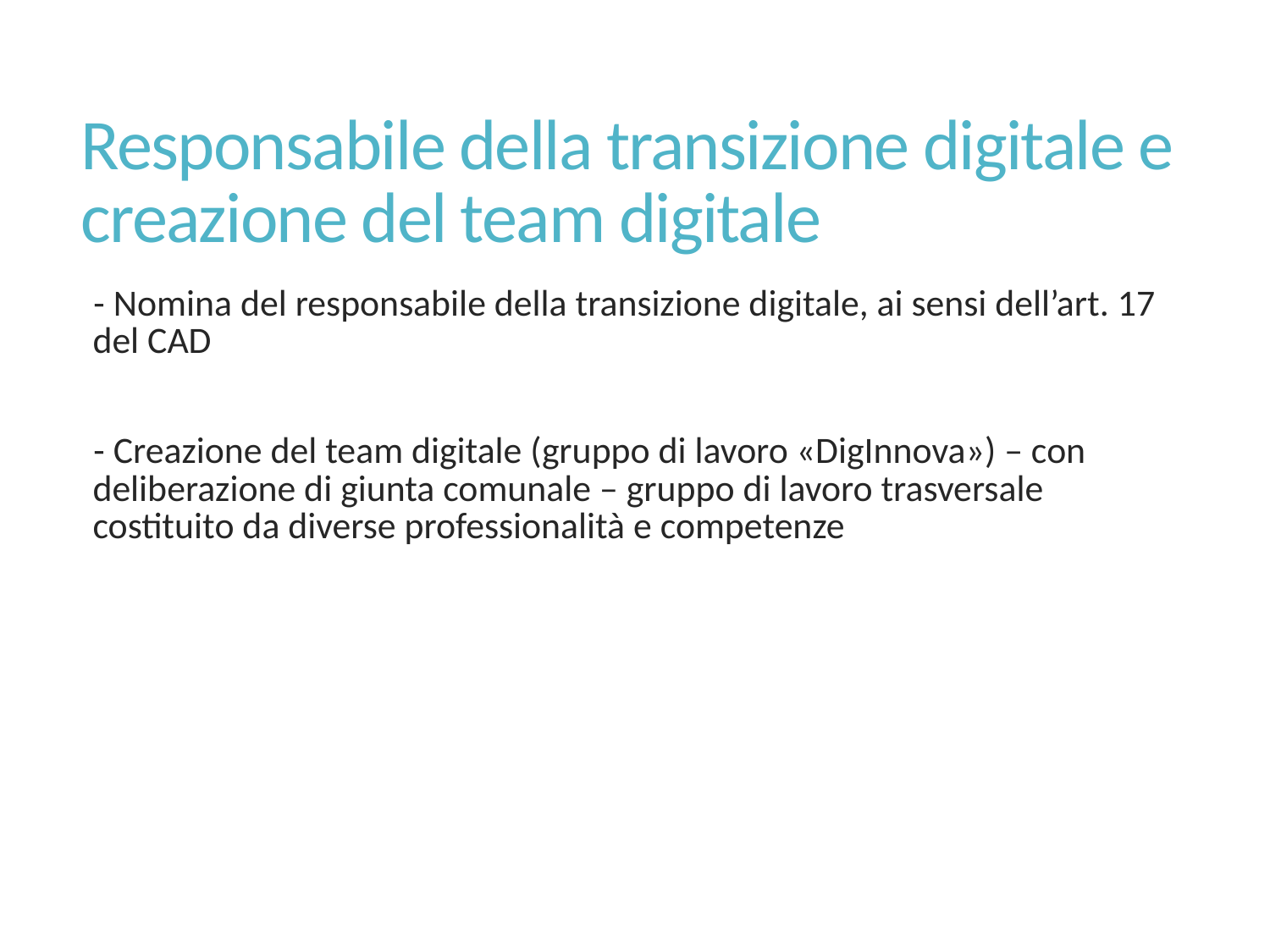

# Responsabile della transizione digitale e creazione del team digitale
- Nomina del responsabile della transizione digitale, ai sensi dell’art. 17 del CAD

- Creazione del team digitale (gruppo di lavoro «DigInnova») – con deliberazione di giunta comunale – gruppo di lavoro trasversale costituito da diverse professionalità e competenze